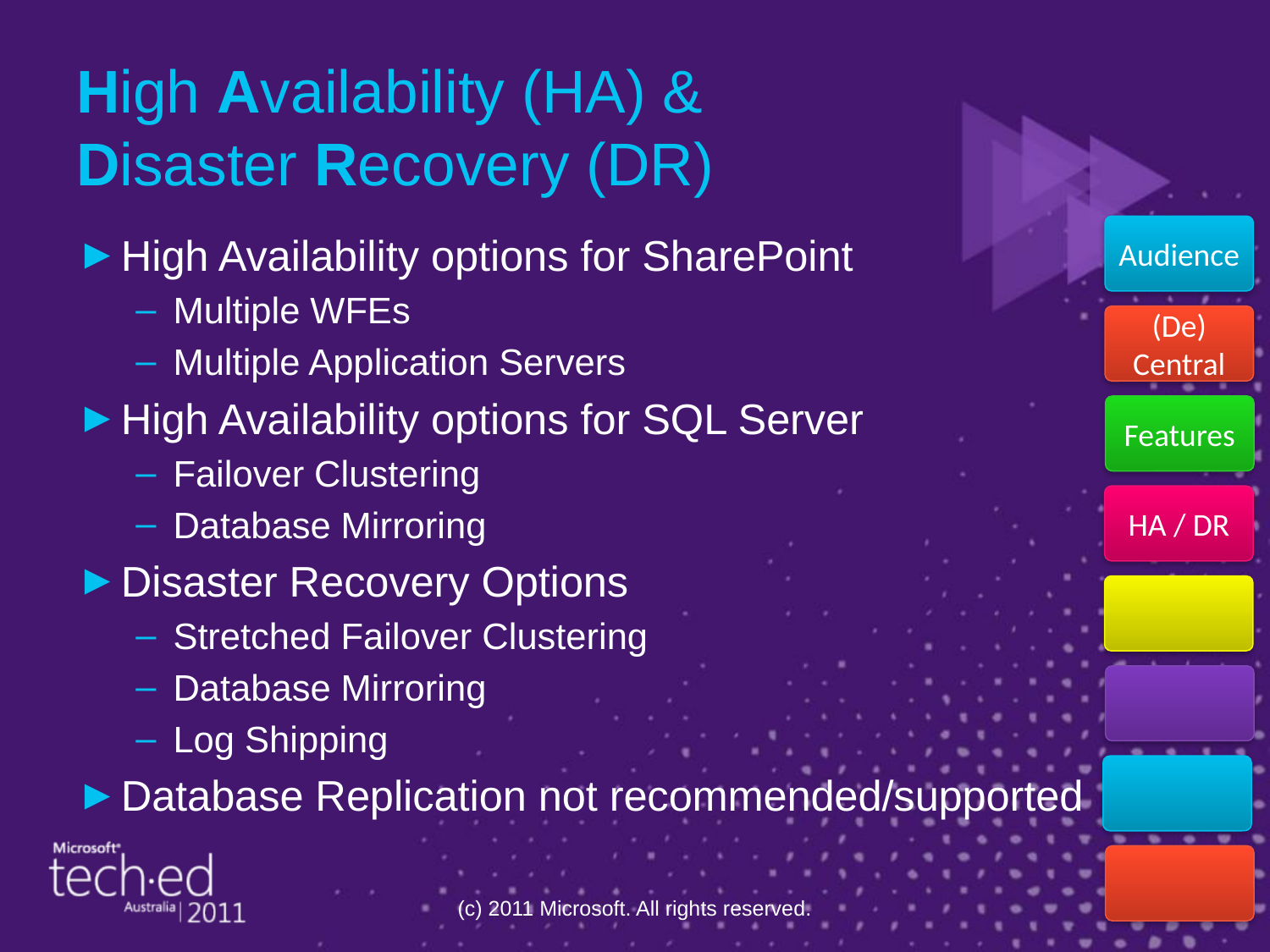

# High Availability (HA) & Disaster Recovery (DR)
Audience
High Availability options for SharePoint
Multiple WFEs
Multiple Application Servers
High Availability options for SQL Server
Failover Clustering
Database Mirroring
Disaster Recovery Options
Stretched Failover Clustering
Database Mirroring
Log Shipping
Database Replication not recommended/supported
(De) Central
Features
HA / DR

(c) 2011 Microsoft. All rights reserved.